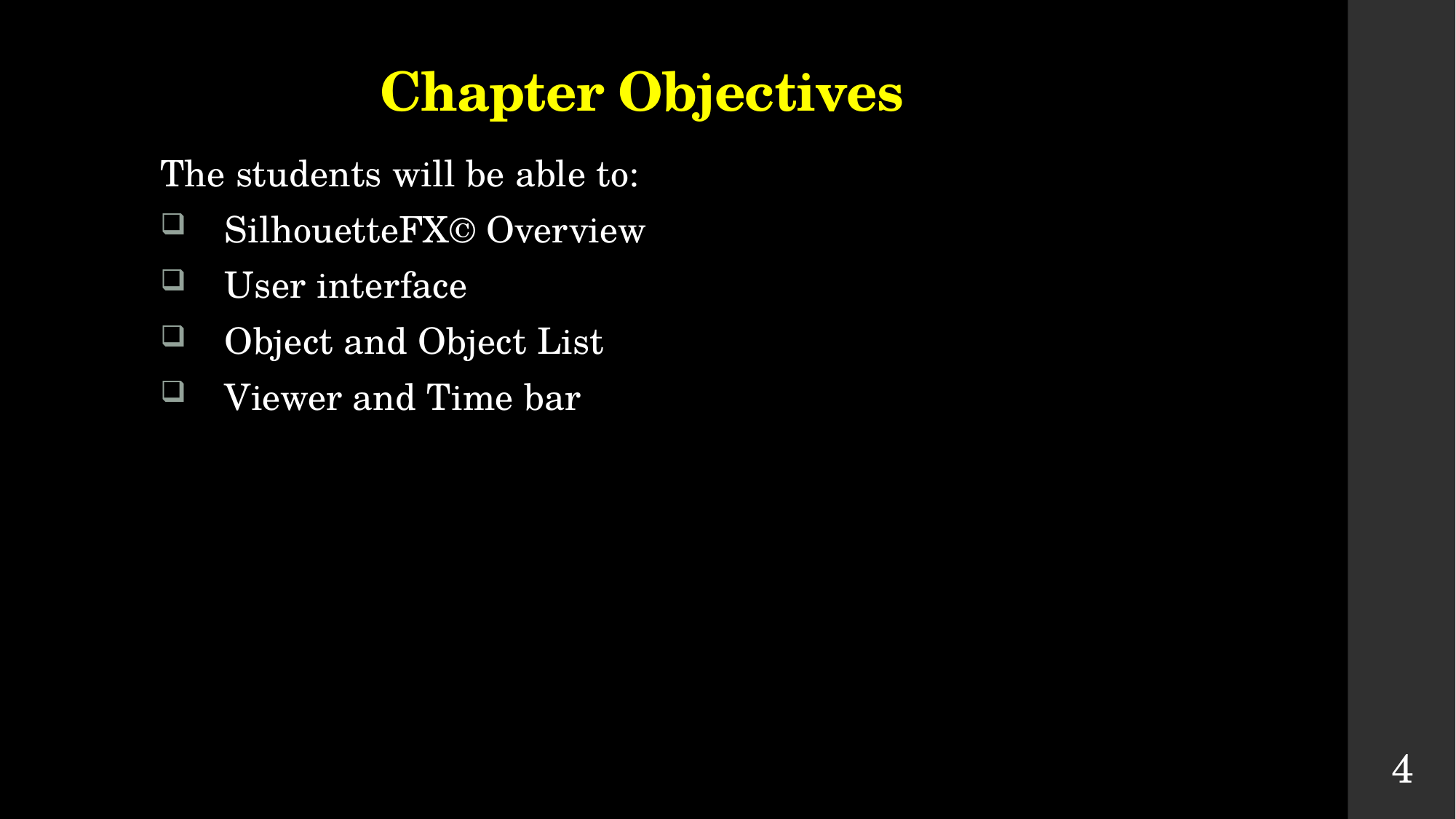

# Chapter Objectives
The students will be able to:
SilhouetteFX© Overview
User interface
Object and Object List
Viewer and Time bar
4